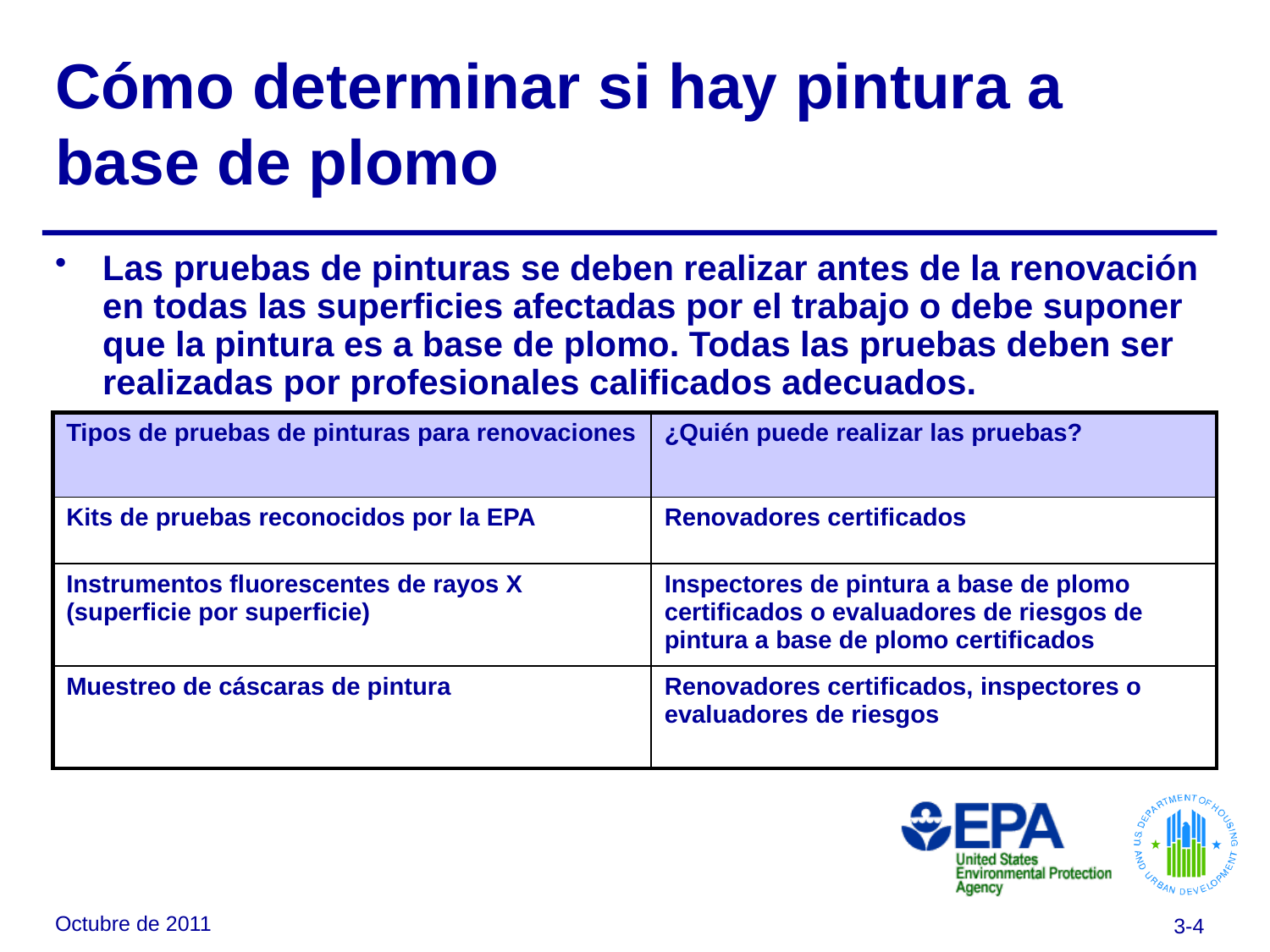

# Cómo determinar si hay pintura a base de plomo
Las pruebas de pinturas se deben realizar antes de la renovación en todas las superficies afectadas por el trabajo o debe suponer que la pintura es a base de plomo. Todas las pruebas deben ser realizadas por profesionales calificados adecuados.
| Tipos de pruebas de pinturas para renovaciones | ¿Quién puede realizar las pruebas? |
| --- | --- |
| Kits de pruebas reconocidos por la EPA | Renovadores certificados |
| Instrumentos fluorescentes de rayos X (superficie por superficie) | Inspectores de pintura a base de plomo certificados o evaluadores de riesgos de pintura a base de plomo certificados |
| Muestreo de cáscaras de pintura | Renovadores certificados, inspectores o evaluadores de riesgos |
Octubre de 2011
3-4